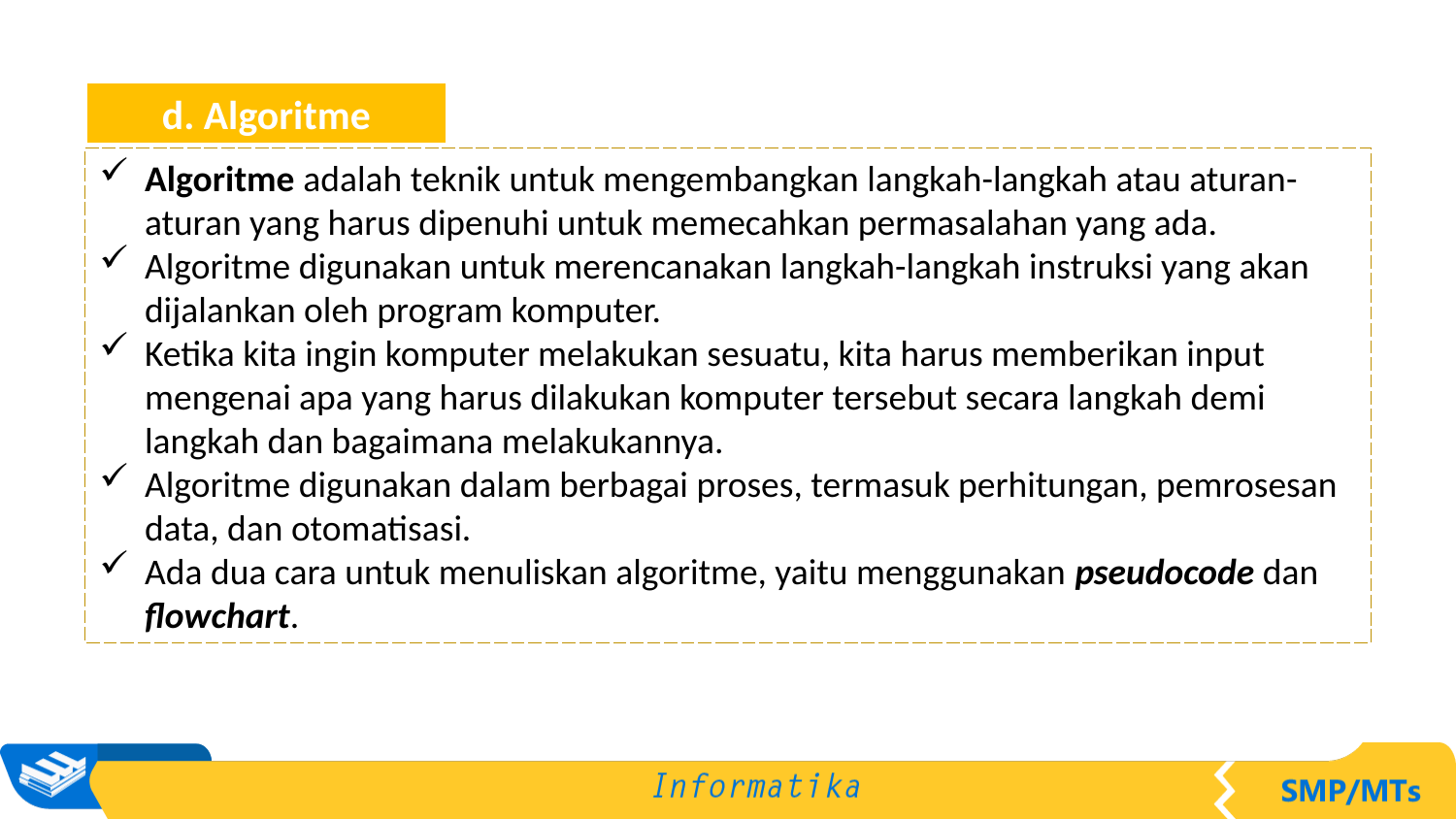

d. Algoritme
Algoritme adalah teknik untuk mengembangkan langkah-langkah atau aturan-aturan yang harus dipenuhi untuk memecahkan permasalahan yang ada.
Algoritme digunakan untuk merencanakan langkah-langkah instruksi yang akan dijalankan oleh program komputer.
Ketika kita ingin komputer melakukan sesuatu, kita harus memberikan input mengenai apa yang harus dilakukan komputer tersebut secara langkah demi langkah dan bagaimana melakukannya.
Algoritme digunakan dalam berbagai proses, termasuk perhitungan, pemrosesan data, dan otomatisasi.
Ada dua cara untuk menuliskan algoritme, yaitu menggunakan pseudocode dan flowchart.